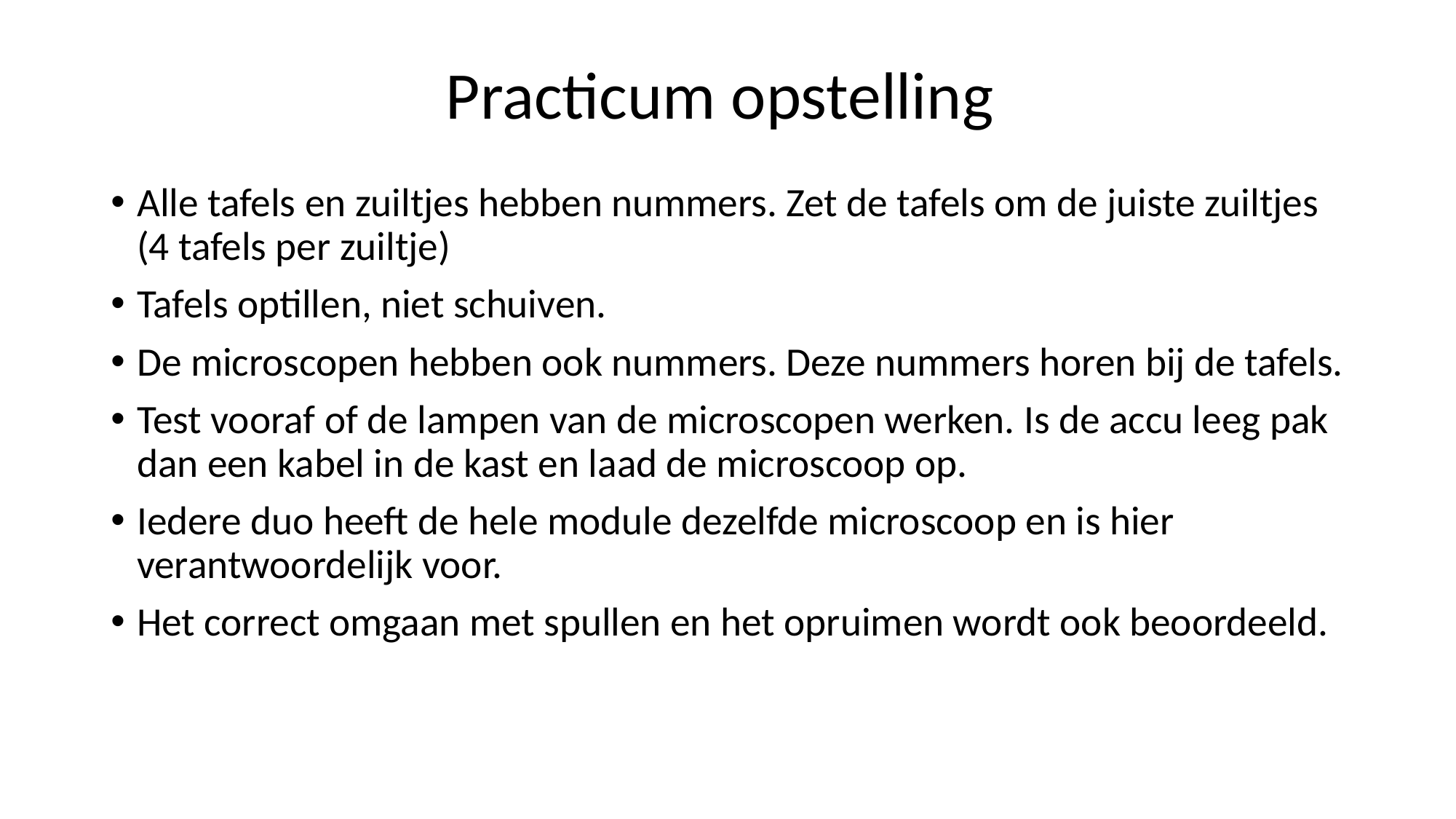

# Practicum opstelling
Alle tafels en zuiltjes hebben nummers. Zet de tafels om de juiste zuiltjes (4 tafels per zuiltje)
Tafels optillen, niet schuiven.
De microscopen hebben ook nummers. Deze nummers horen bij de tafels.
Test vooraf of de lampen van de microscopen werken. Is de accu leeg pak dan een kabel in de kast en laad de microscoop op.
Iedere duo heeft de hele module dezelfde microscoop en is hier verantwoordelijk voor.
Het correct omgaan met spullen en het opruimen wordt ook beoordeeld.